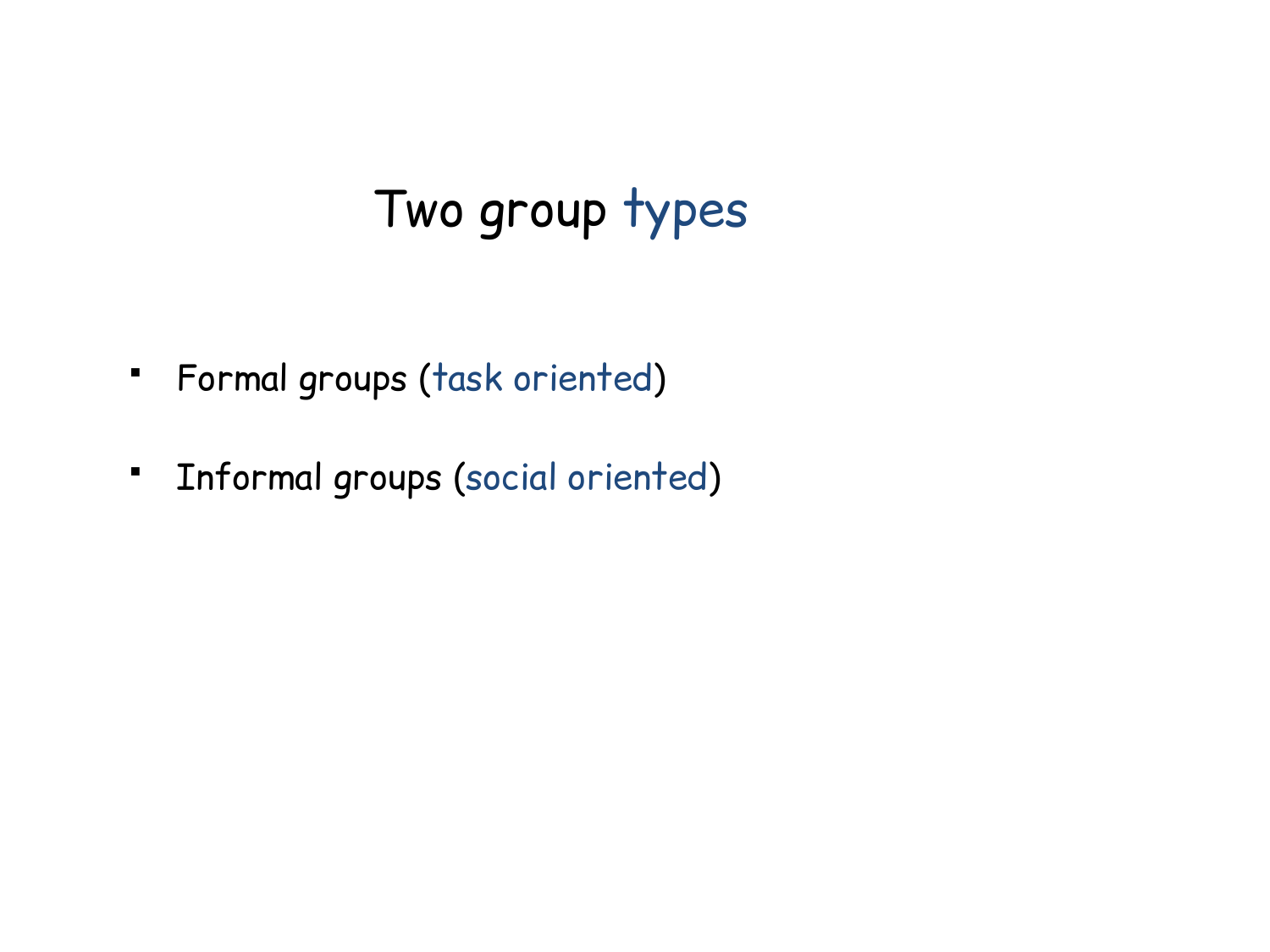

Two group types
Formal groups (task oriented)

Informal groups (social oriented)